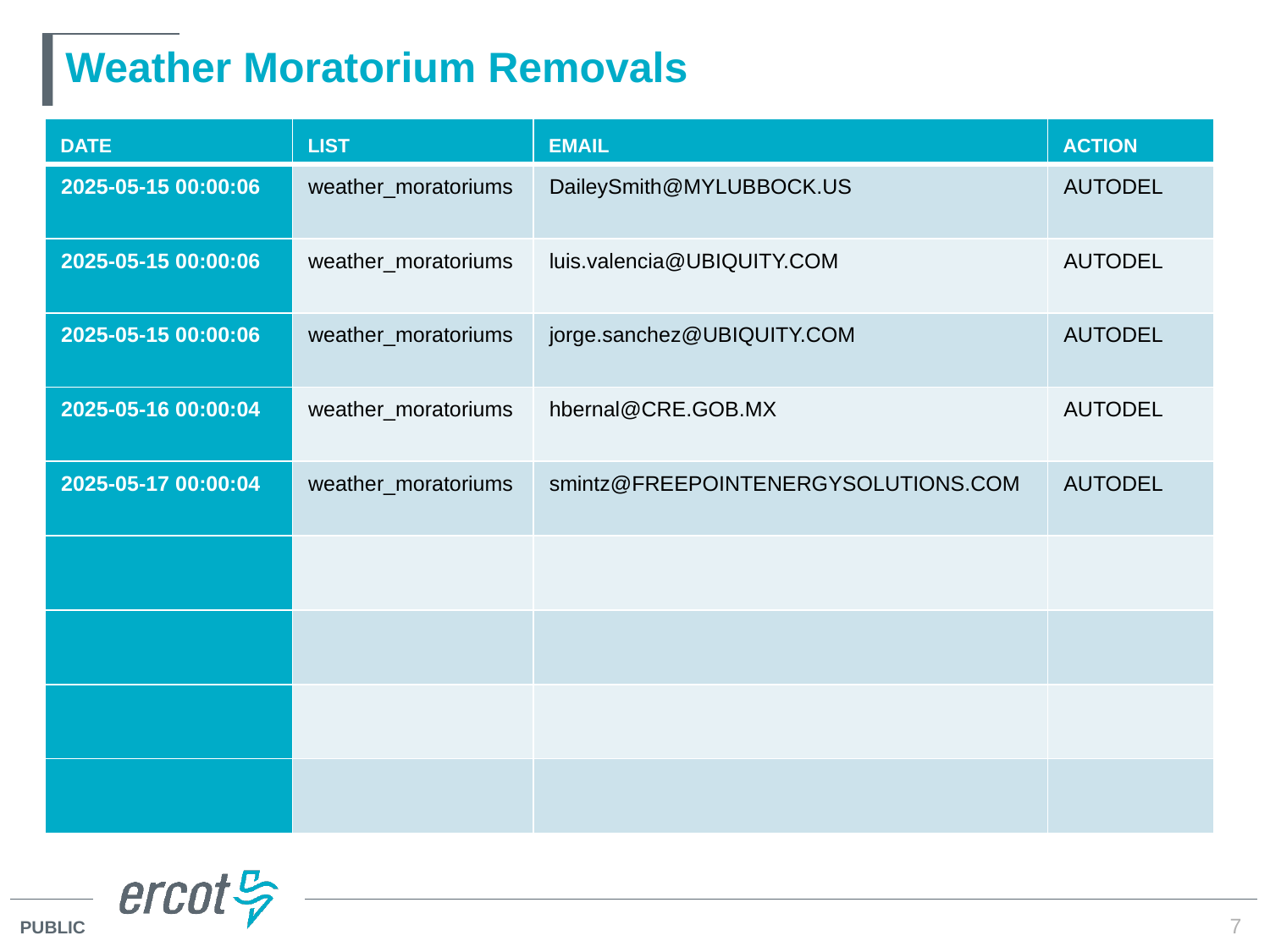

# Weather Moratorium Removals

| DATE | LIST | EMAIL | ACTION |
| --- | --- | --- | --- |
| 2025-05-15 00:00:06 | weather\_moratoriums | DaileySmith@MYLUBBOCK.US | AUTODEL |
| 2025-05-15 00:00:06 | weather\_moratoriums | luis.valencia@UBIQUITY.COM | AUTODEL |
| 2025-05-15 00:00:06 | weather\_moratoriums | jorge.sanchez@UBIQUITY.COM | AUTODEL |
| 2025-05-16 00:00:04 | weather\_moratoriums | hbernal@CRE.GOB.MX | AUTODEL |
| 2025-05-17 00:00:04 | weather\_moratoriums | smintz@FREEPOINTENERGYSOLUTIONS.COM | AUTODEL |
|  |  |  |  |
|  |  |  |  |
|  |  |  |  |
|  |  |  |  |
7